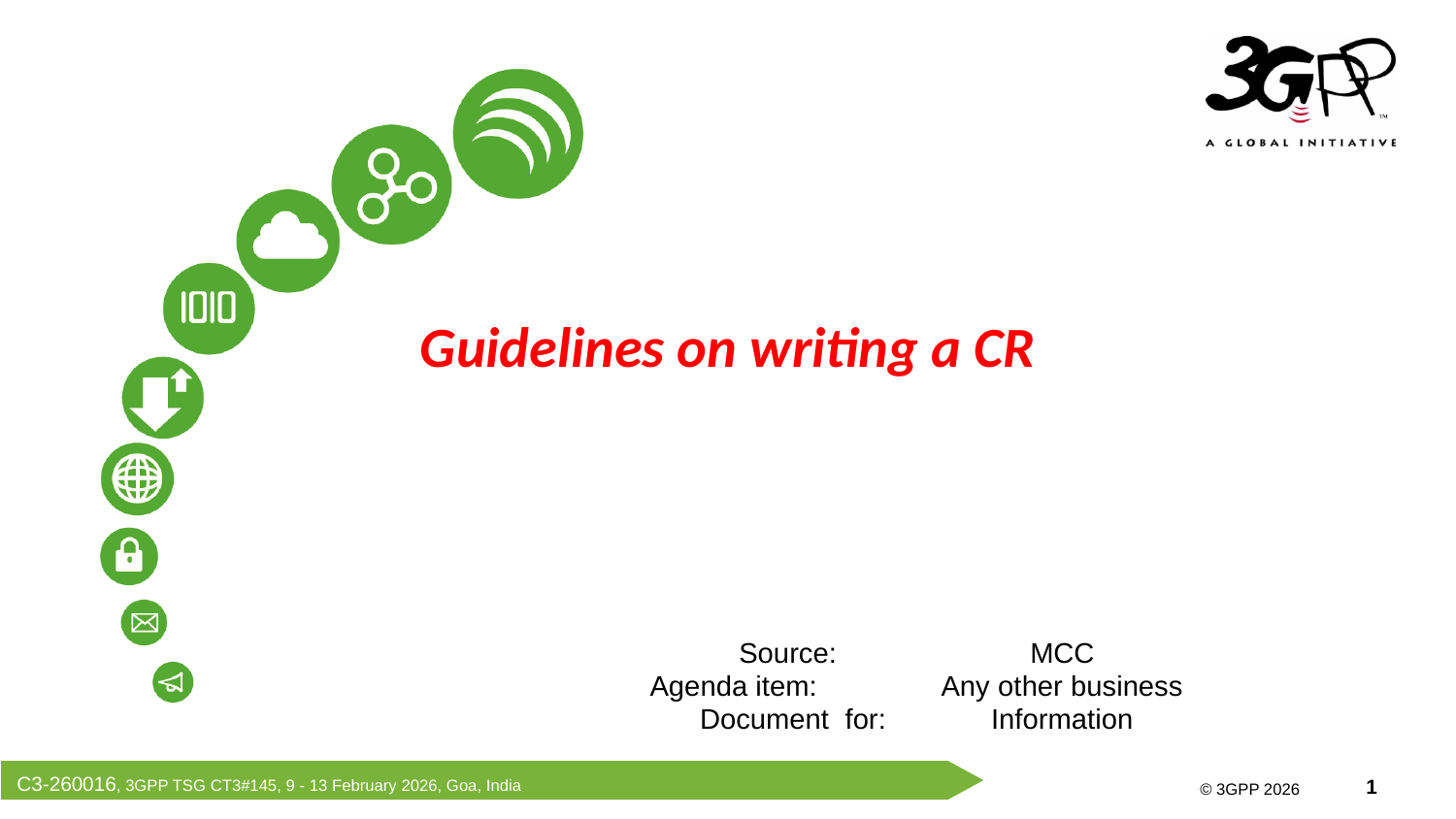

Guidelines on writing a CR

Source: 		MCC
Agenda item: 	Any other business
Document  for:	Information
C3-260016, 3GPP TSG CT3#145, 9 - 13 February 2026, Goa, India